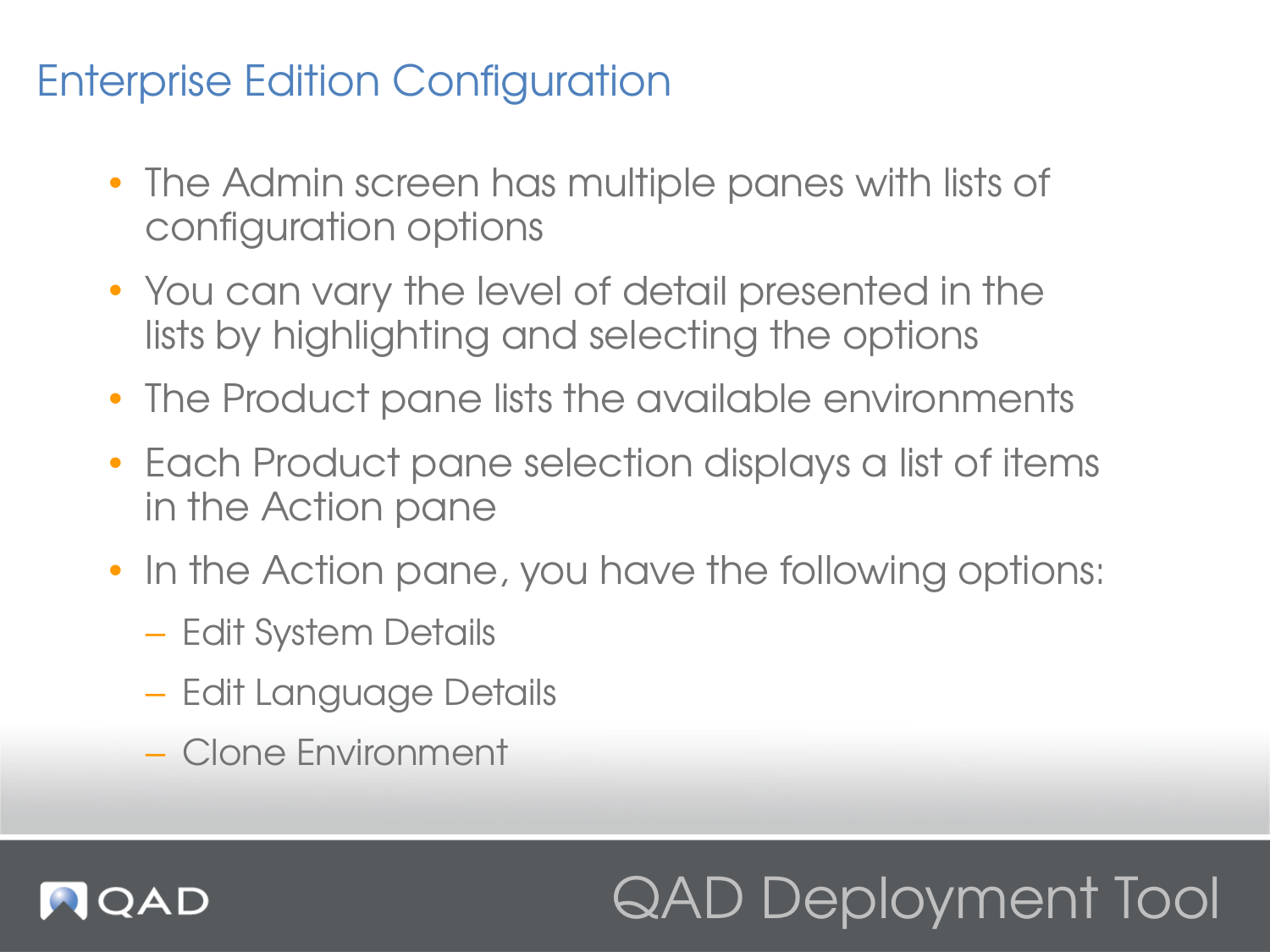

Enterprise Edition Configuration
The Admin screen has multiple panes with lists of configuration options
You can vary the level of detail presented in the lists by highlighting and selecting the options
The Product pane lists the available environments
Each Product pane selection displays a list of items in the Action pane
In the Action pane, you have the following options:
Edit System Details
Edit Language Details
Clone Environment

# QAD Deployment Tool